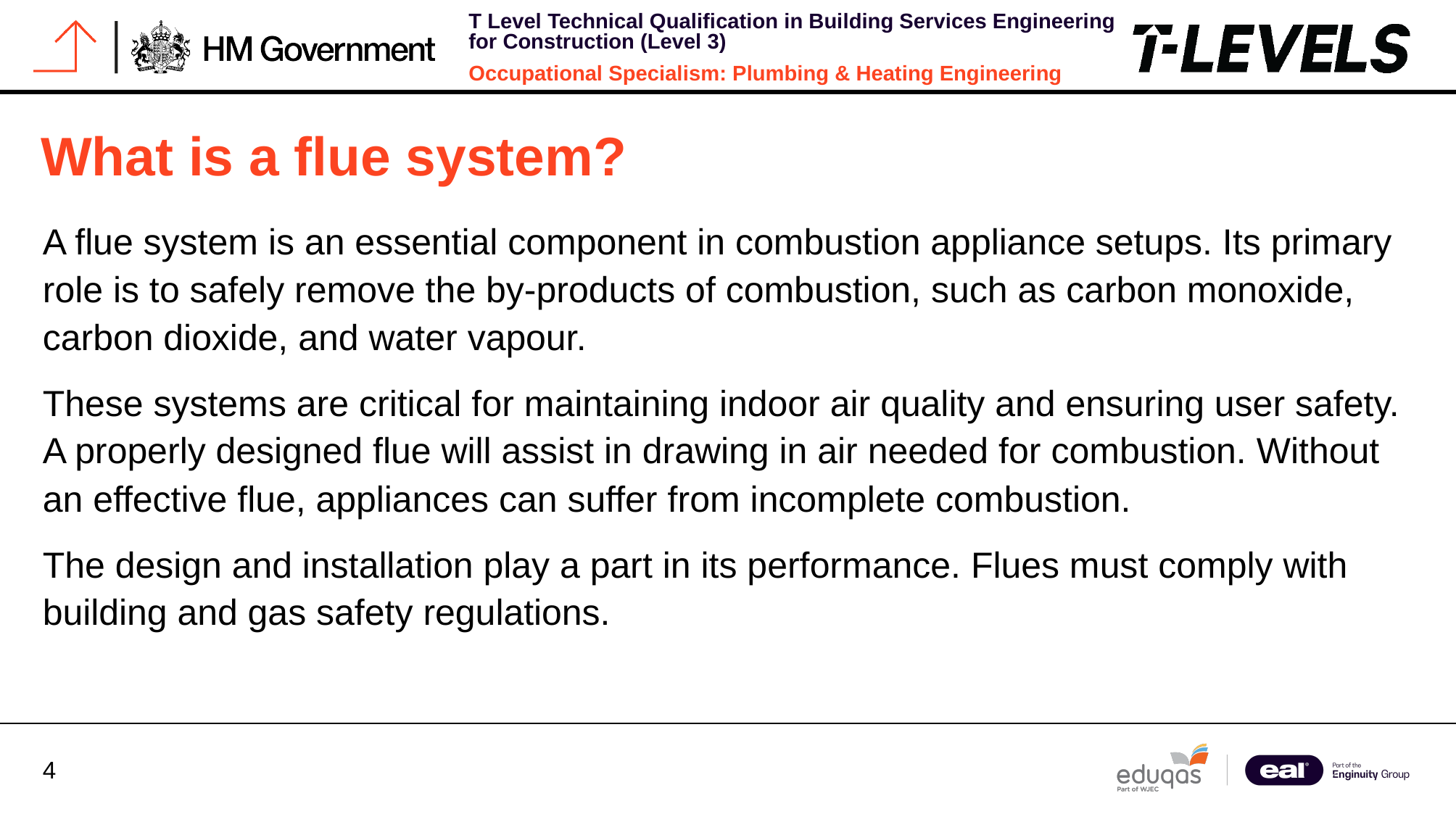

# What is a flue system?
A flue system is an essential component in combustion appliance setups. Its primary role is to safely remove the by-products of combustion, such as carbon monoxide, carbon dioxide, and water vapour.
These systems are critical for maintaining indoor air quality and ensuring user safety. A properly designed flue will assist in drawing in air needed for combustion. Without an effective flue, appliances can suffer from incomplete combustion.
The design and installation play a part in its performance. Flues must comply with building and gas safety regulations.